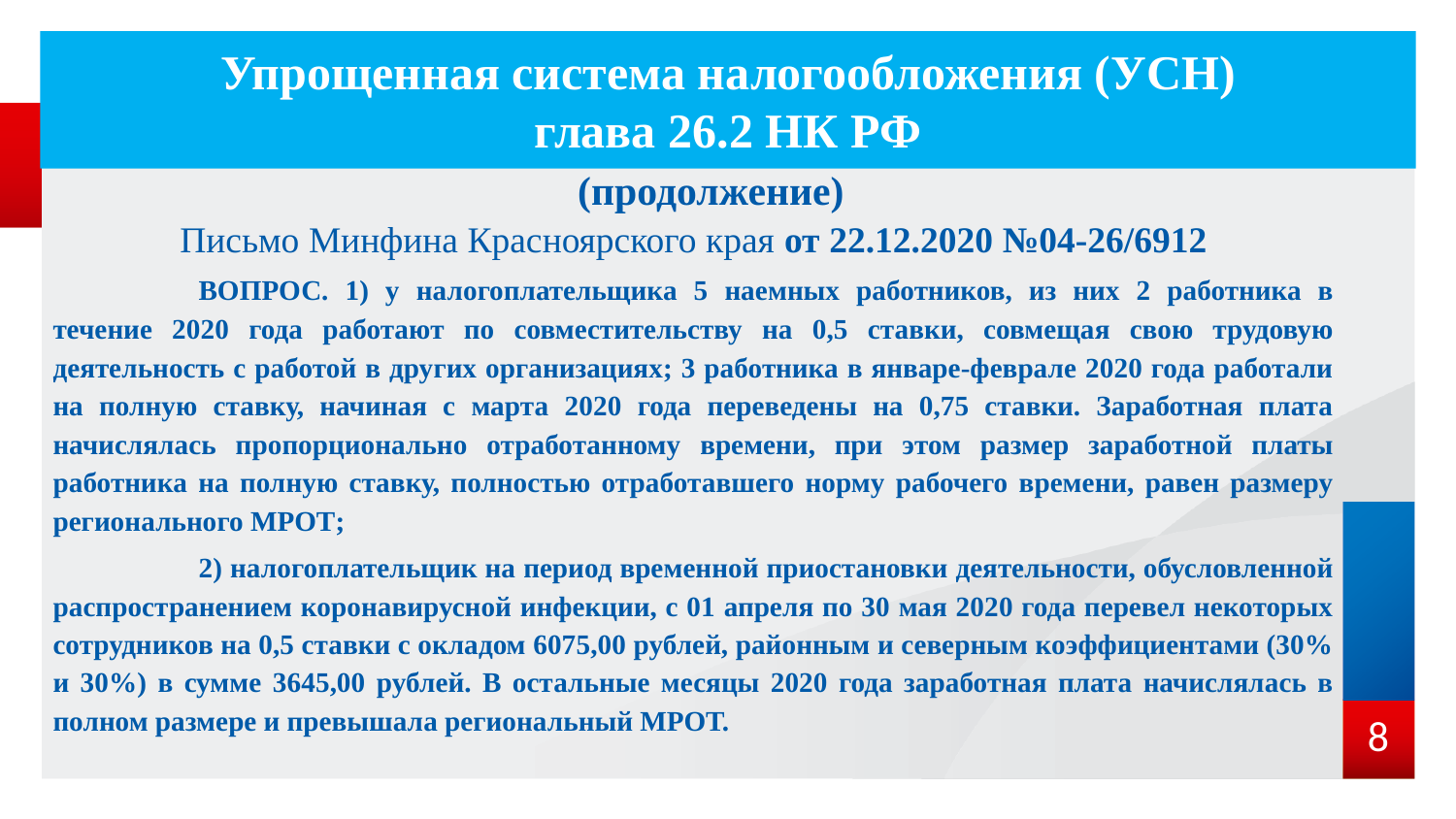

# Упрощенная система налогообложения (УСН) глава 26.2 НК РФ
(продолжение)
 Письмо Минфина Красноярского края от 22.12.2020 №04-26/6912
	ВОПРОС. 1) у налогоплательщика 5 наемных работников, из них 2 работника в течение 2020 года работают по совместительству на 0,5 ставки, совмещая свою трудовую деятельность с работой в других организациях; 3 работника в январе-феврале 2020 года работали на полную ставку, начиная с марта 2020 года переведены на 0,75 ставки. Заработная плата начислялась пропорционально отработанному времени, при этом размер заработной платы работника на полную ставку, полностью отработавшего норму рабочего времени, равен размеру регионального МРОТ;
	2) налогоплательщик на период временной приостановки деятельности, обусловленной распространением коронавирусной инфекции, с 01 апреля по 30 мая 2020 года перевел некоторых сотрудников на 0,5 ставки с окладом 6075,00 рублей, районным и северным коэффициентами (30% и 30%) в сумме 3645,00 рублей. В остальные месяцы 2020 года заработная плата начислялась в полном размере и превышала региональный МРОТ.

8